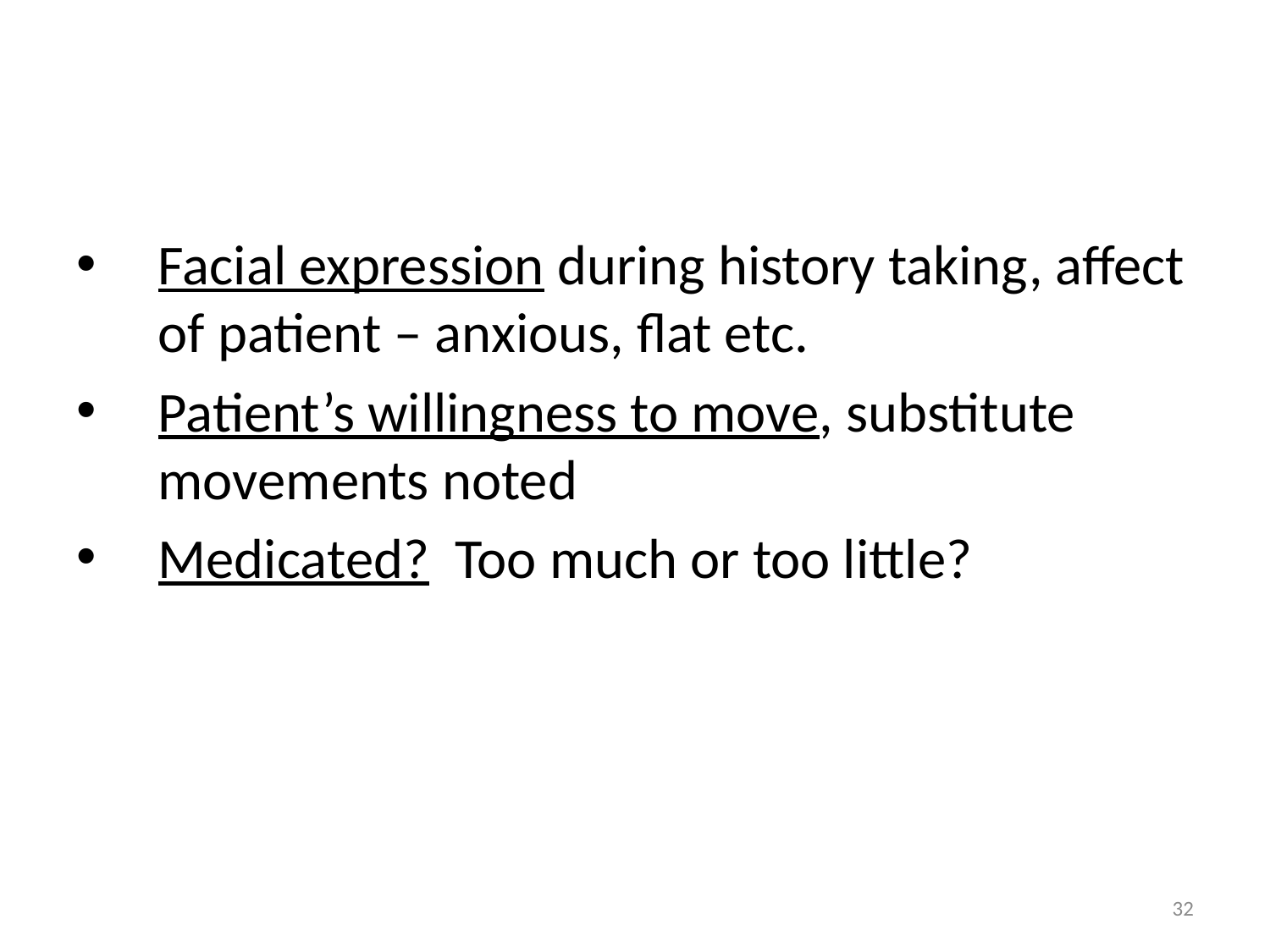

#
Facial expression during history taking, affect of patient – anxious, flat etc.
Patient’s willingness to move, substitute movements noted
Medicated?  Too much or too little?
32